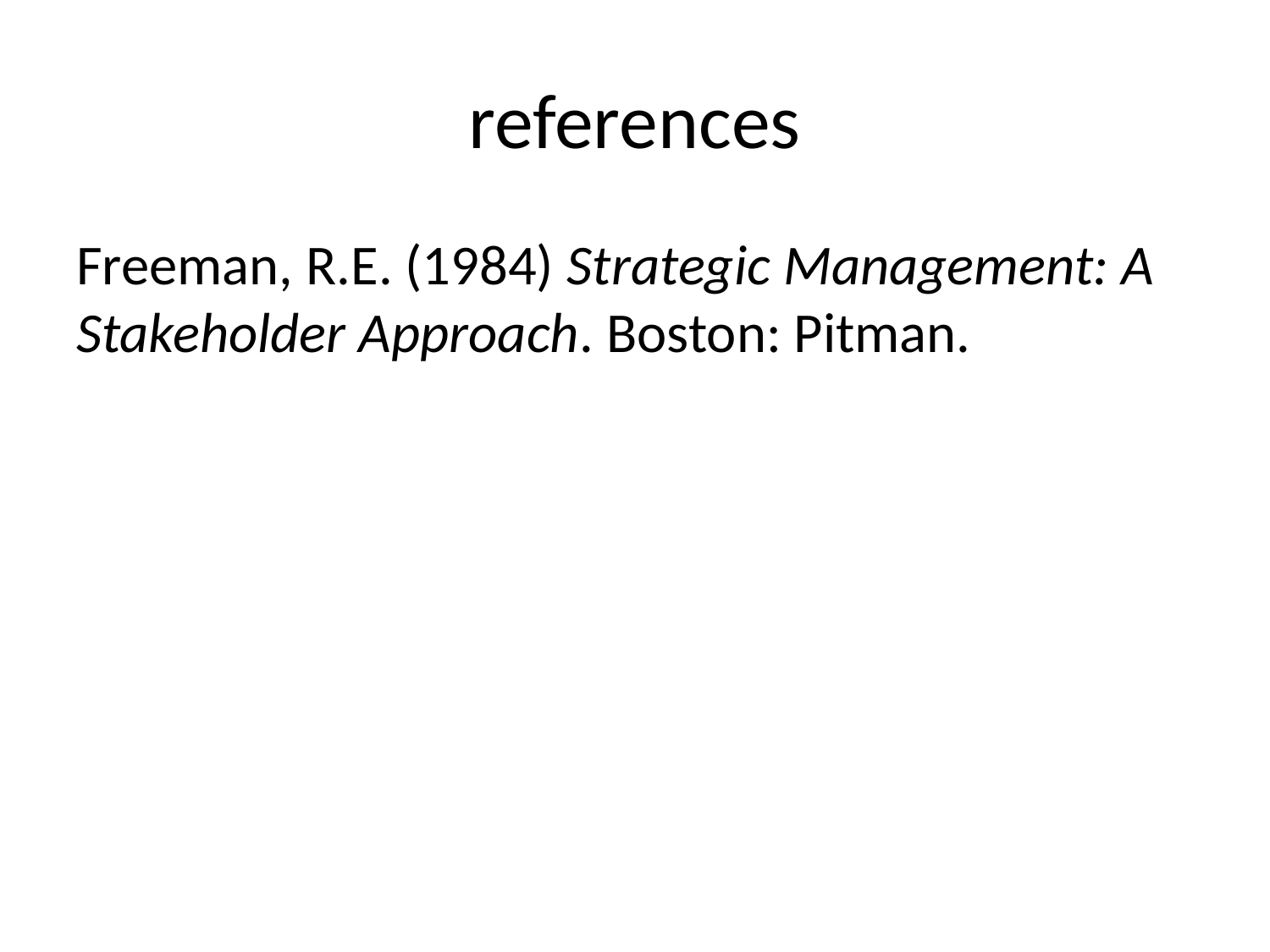

# references
Freeman, R.E. (1984) Strategic Management: A Stakeholder Approach. Boston: Pitman.